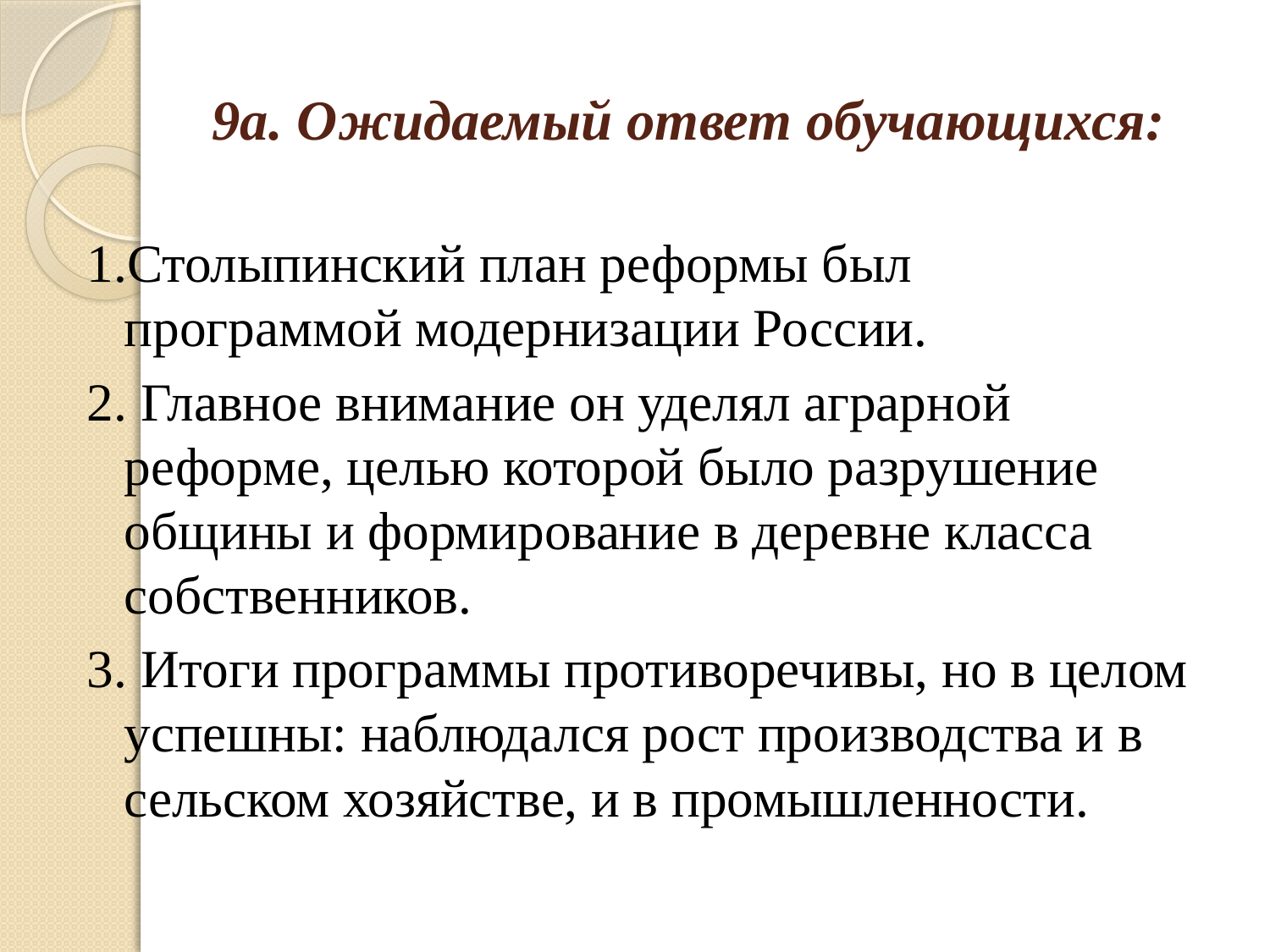

# 9а. Ожидаемый ответ обучающихся:
1.Столыпинский план реформы был программой модернизации России.
2. Главное внимание он уделял аграрной реформе, целью которой было разрушение общины и формирование в деревне класса собственников.
3. Итоги программы противоречивы, но в целом успешны: наблюдался рост производства и в сельском хозяйстве, и в промышленности.